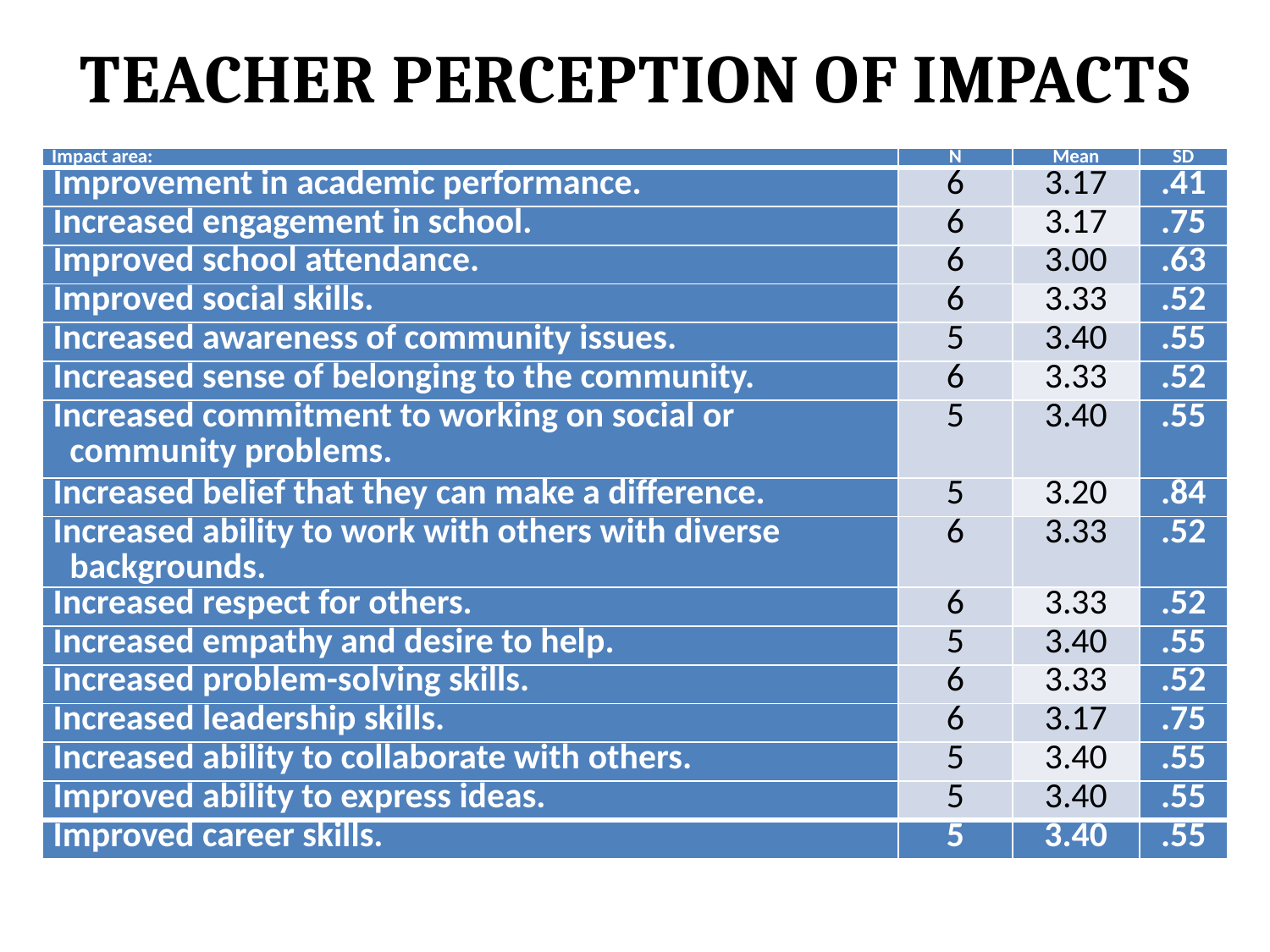

# Teacher Perception of Impacts
| Impact area: | N | Mean | SD |
| --- | --- | --- | --- |
| Improvement in academic performance. | 6 | 3.17 | .41 |
| Increased engagement in school. | 6 | 3.17 | .75 |
| Improved school attendance. | 6 | 3.00 | .63 |
| Improved social skills. | 6 | 3.33 | .52 |
| Increased awareness of community issues. | 5 | 3.40 | .55 |
| Increased sense of belonging to the community. | 6 | 3.33 | .52 |
| Increased commitment to working on social or community problems. | 5 | 3.40 | .55 |
| Increased belief that they can make a difference. | 5 | 3.20 | .84 |
| Increased ability to work with others with diverse backgrounds. | 6 | 3.33 | .52 |
| Increased respect for others. | 6 | 3.33 | .52 |
| Increased empathy and desire to help. | 5 | 3.40 | .55 |
| Increased problem-solving skills. | 6 | 3.33 | .52 |
| Increased leadership skills. | 6 | 3.17 | .75 |
| Increased ability to collaborate with others. | 5 | 3.40 | .55 |
| Improved ability to express ideas. | 5 | 3.40 | .55 |
| Improved career skills. | 5 | 3.40 | .55 |